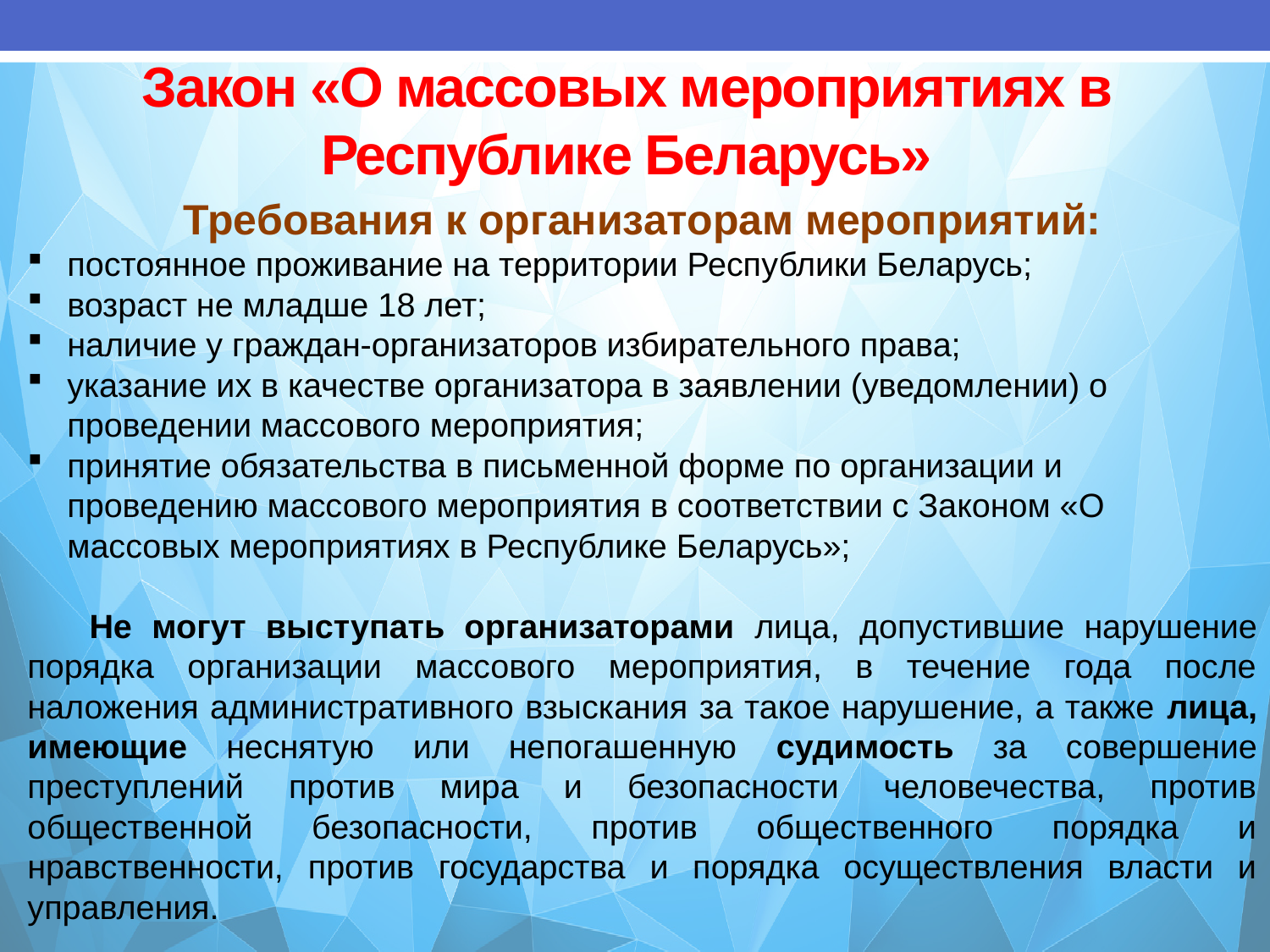

# Закон «О массовых мероприятиях в Республике Беларусь»
Требования к организаторам мероприятий:
постоянное проживание на территории Республики Беларусь;
возраст не младше 18 лет;
наличие у граждан-организаторов избирательного права;
указание их в качестве организатора в заявлении (уведомлении) о проведении массового мероприятия;
принятие обязательства в письменной форме по организации и проведению массового мероприятия в соответствии с Законом «О массовых мероприятиях в Республике Беларусь»;

Не могут выступать организаторами лица, допустившие нарушение порядка организации массового мероприятия, в течение года после наложения административного взыскания за такое нарушение, а также лица, имеющие неснятую или непогашенную судимость за совершение преступлений против мира и безопасности человечества, против общественной безопасности, против общественного порядка и нравственности, против государства и порядка осуществления власти и управления.